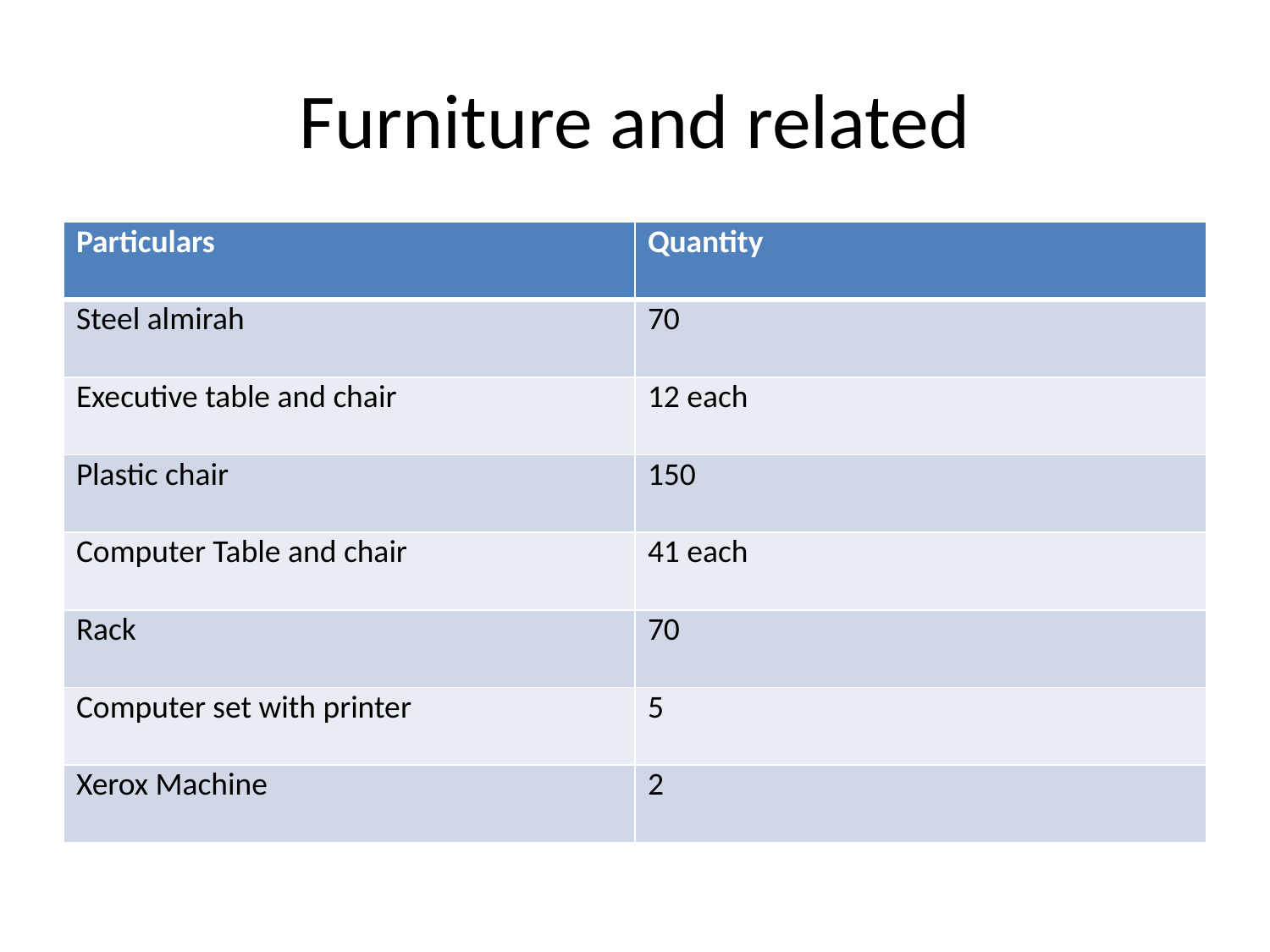

# Furniture and related
| Particulars | Quantity |
| --- | --- |
| Steel almirah | 70 |
| Executive table and chair | 12 each |
| Plastic chair | 150 |
| Computer Table and chair | 41 each |
| Rack | 70 |
| Computer set with printer | 5 |
| Xerox Machine | 2 |